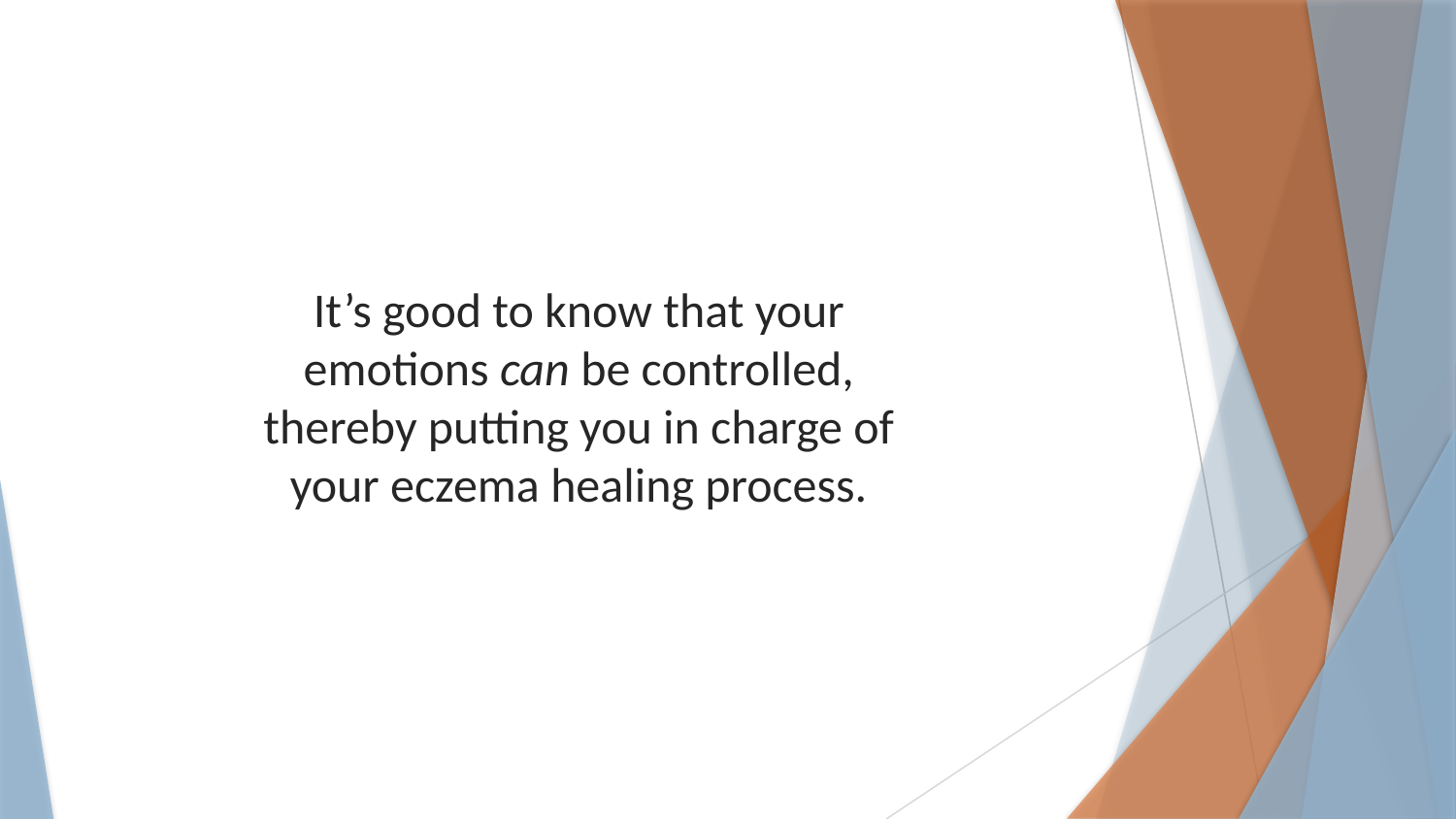

It’s good to know that your emotions can be controlled, thereby putting you in charge of your eczema healing process.